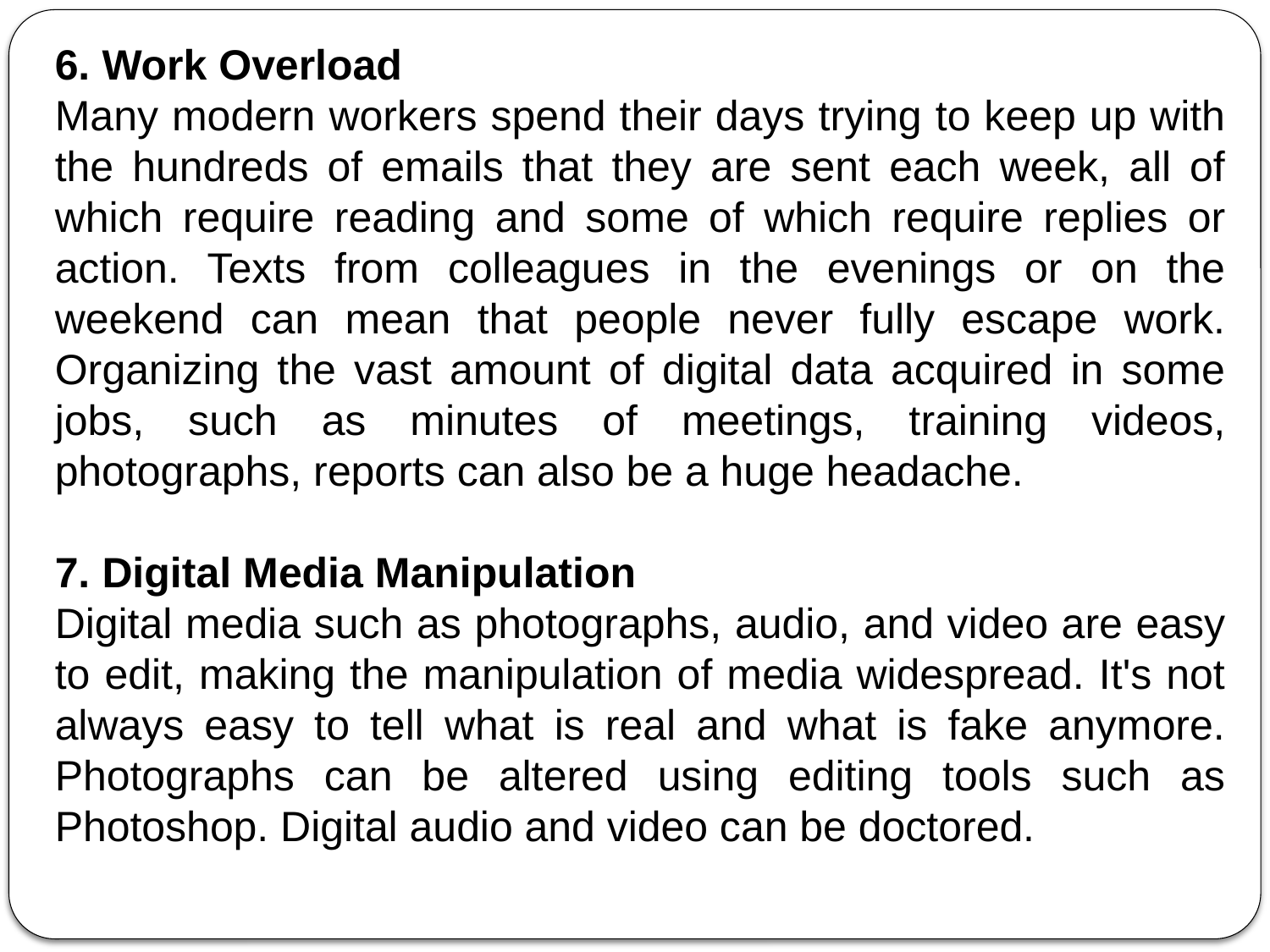

6. Work Overload
Many modern workers spend their days trying to keep up with the hundreds of emails that they are sent each week, all of which require reading and some of which require replies or action. Texts from colleagues in the evenings or on the weekend can mean that people never fully escape work. Organizing the vast amount of digital data acquired in some jobs, such as minutes of meetings, training videos, photographs, reports can also be a huge headache.

7. Digital Media Manipulation
Digital media such as photographs, audio, and video are easy to edit, making the manipulation of media widespread. It's not always easy to tell what is real and what is fake anymore. Photographs can be altered using editing tools such as Photoshop. Digital audio and video can be doctored.